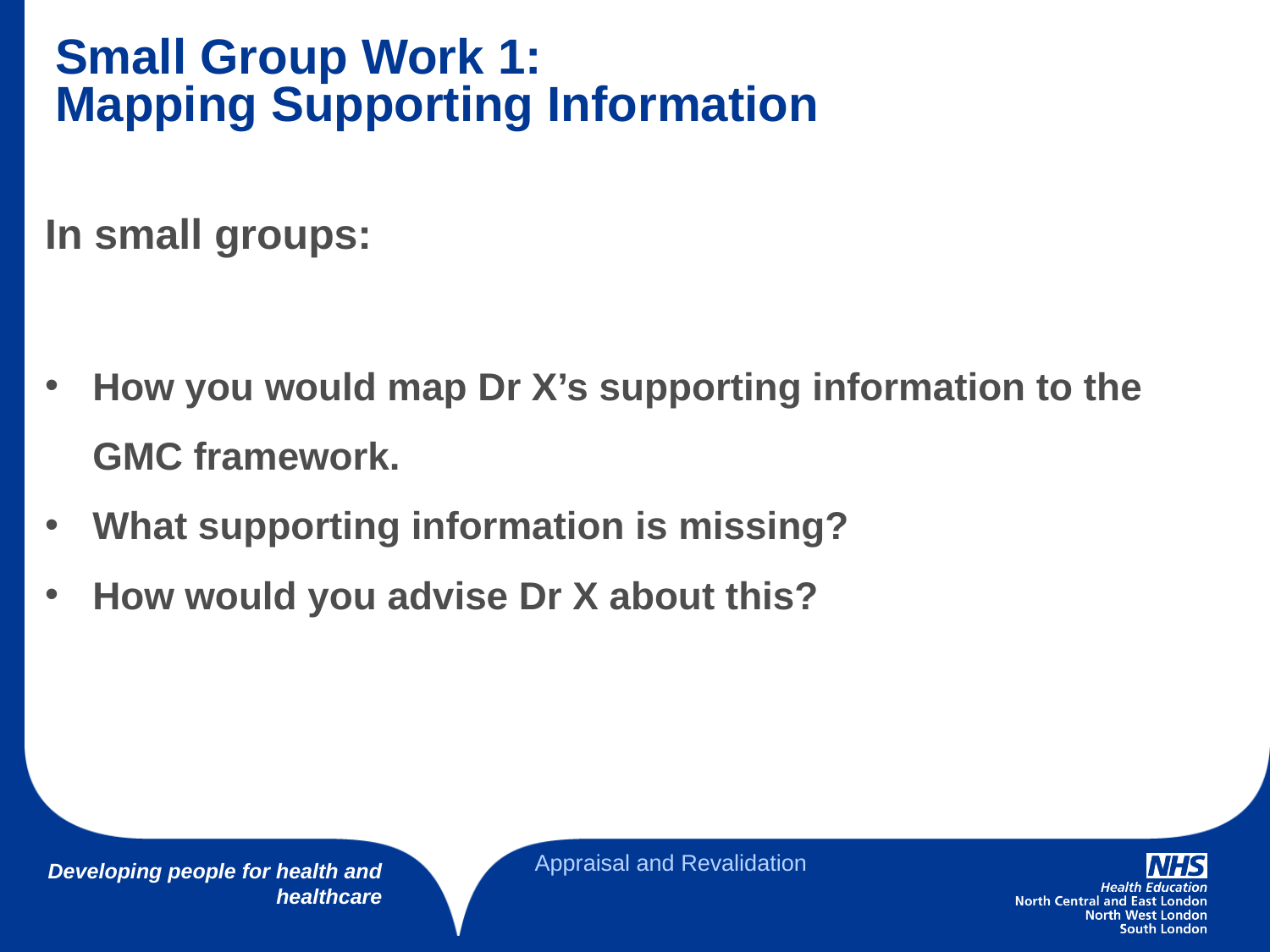

# Small Group Work 1: Mapping Supporting Information

In small groups:

How you would map Dr X’s supporting information to the
GMC framework.
What supporting information is missing?
How would you advise Dr X about this?